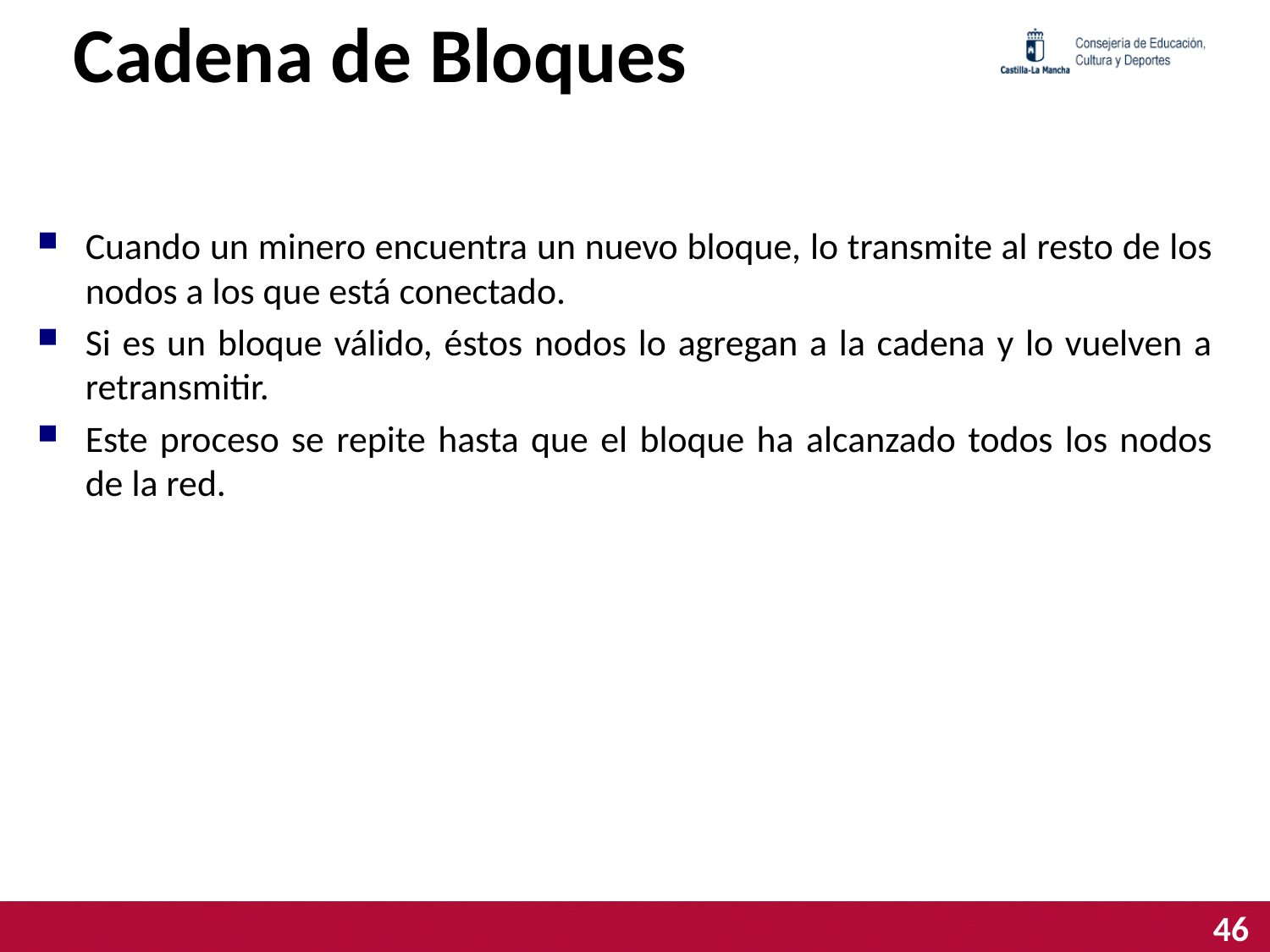

# Cadena de Bloques

Cuando un minero encuentra un nuevo bloque, lo transmite al resto de los nodos a los que está conectado.
Si es un bloque válido, éstos nodos lo agregan a la cadena y lo vuelven a retransmitir.
Este proceso se repite hasta que el bloque ha alcanzado todos los nodos de la red.